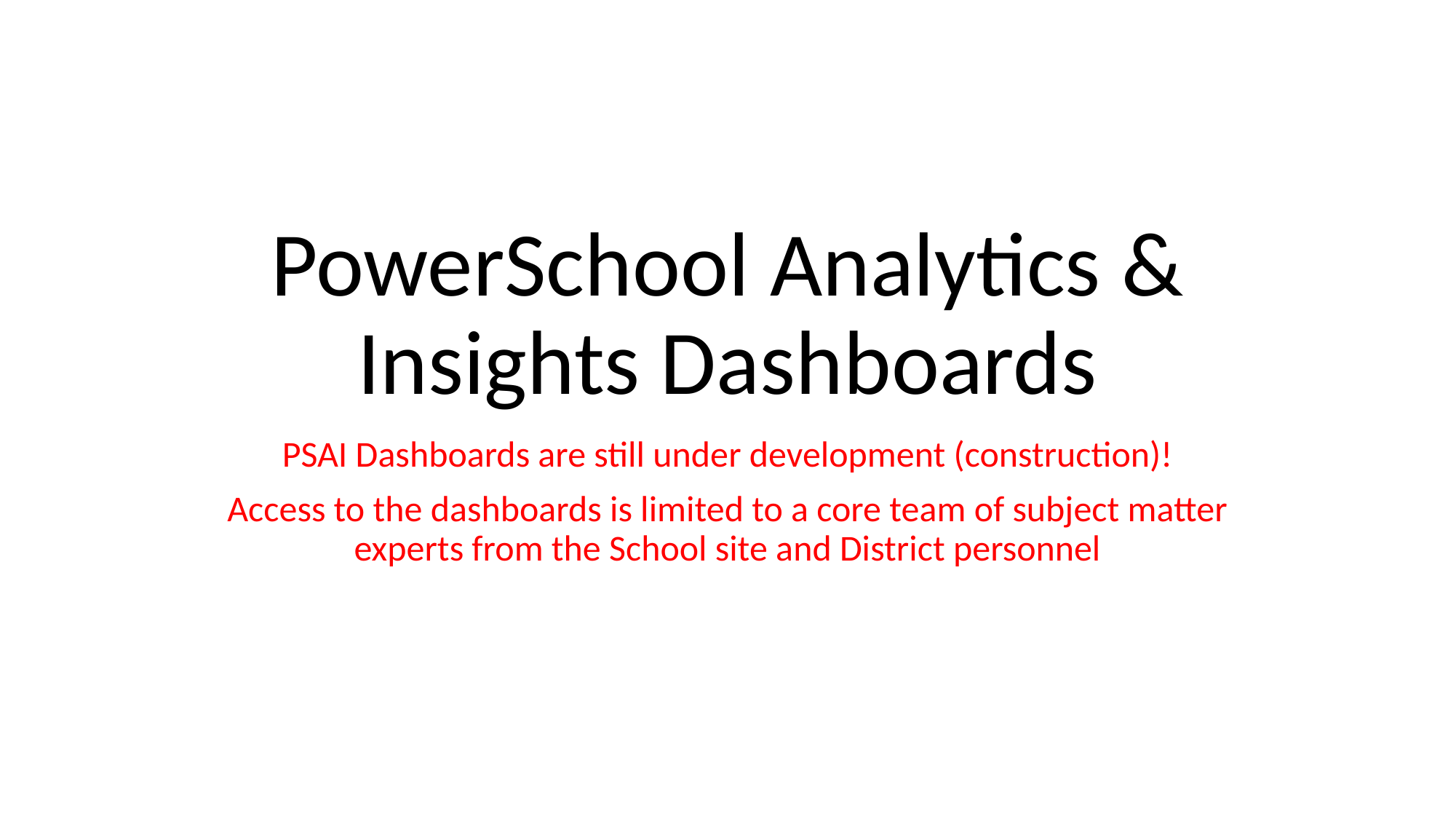

# PowerSchool Analytics & Insights Dashboards
PSAI Dashboards are still under development (construction)!
Access to the dashboards is limited to a core team of subject matter experts from the School site and District personnel